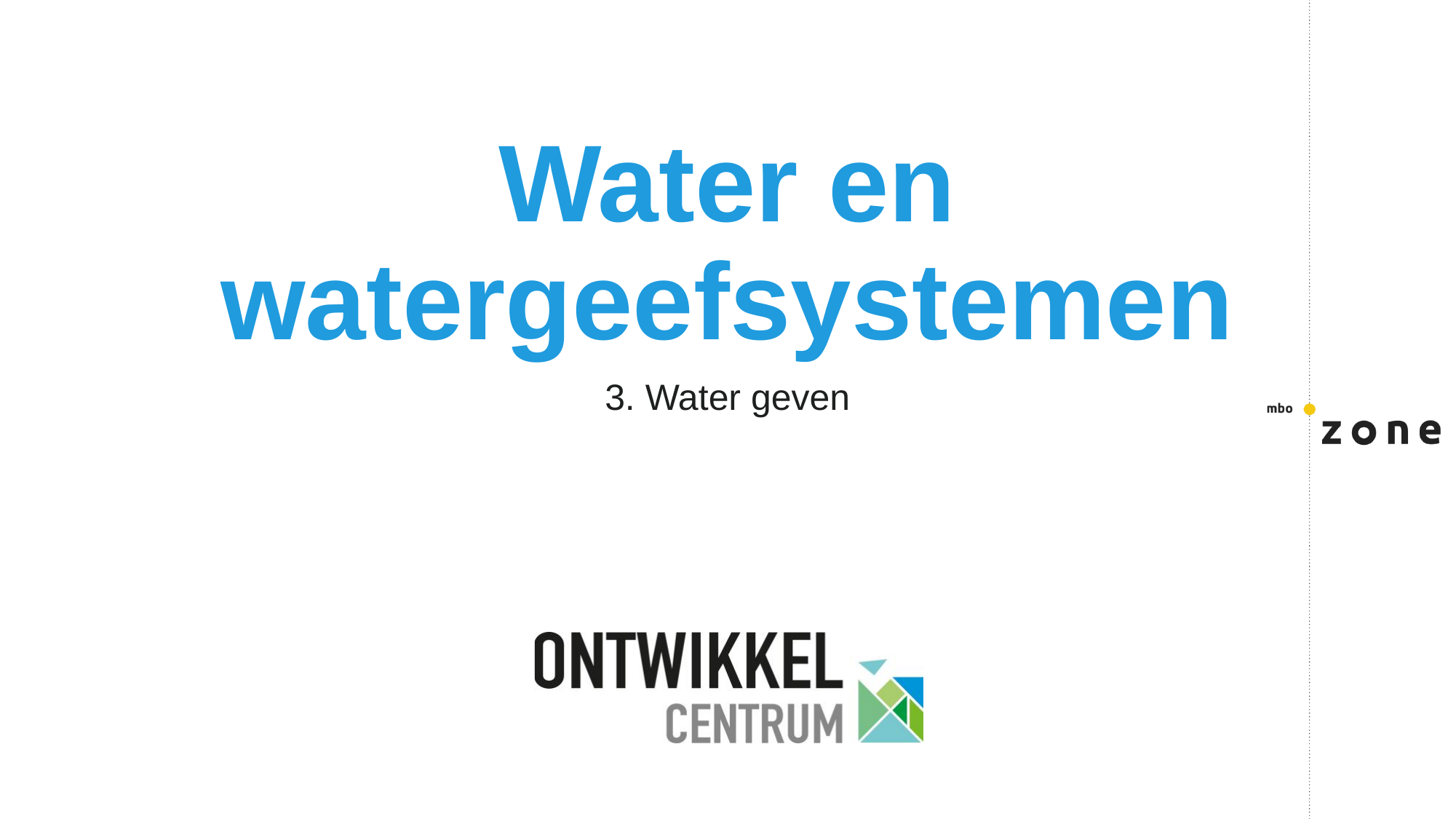

# Water en watergeefsystemen
3. Water geven